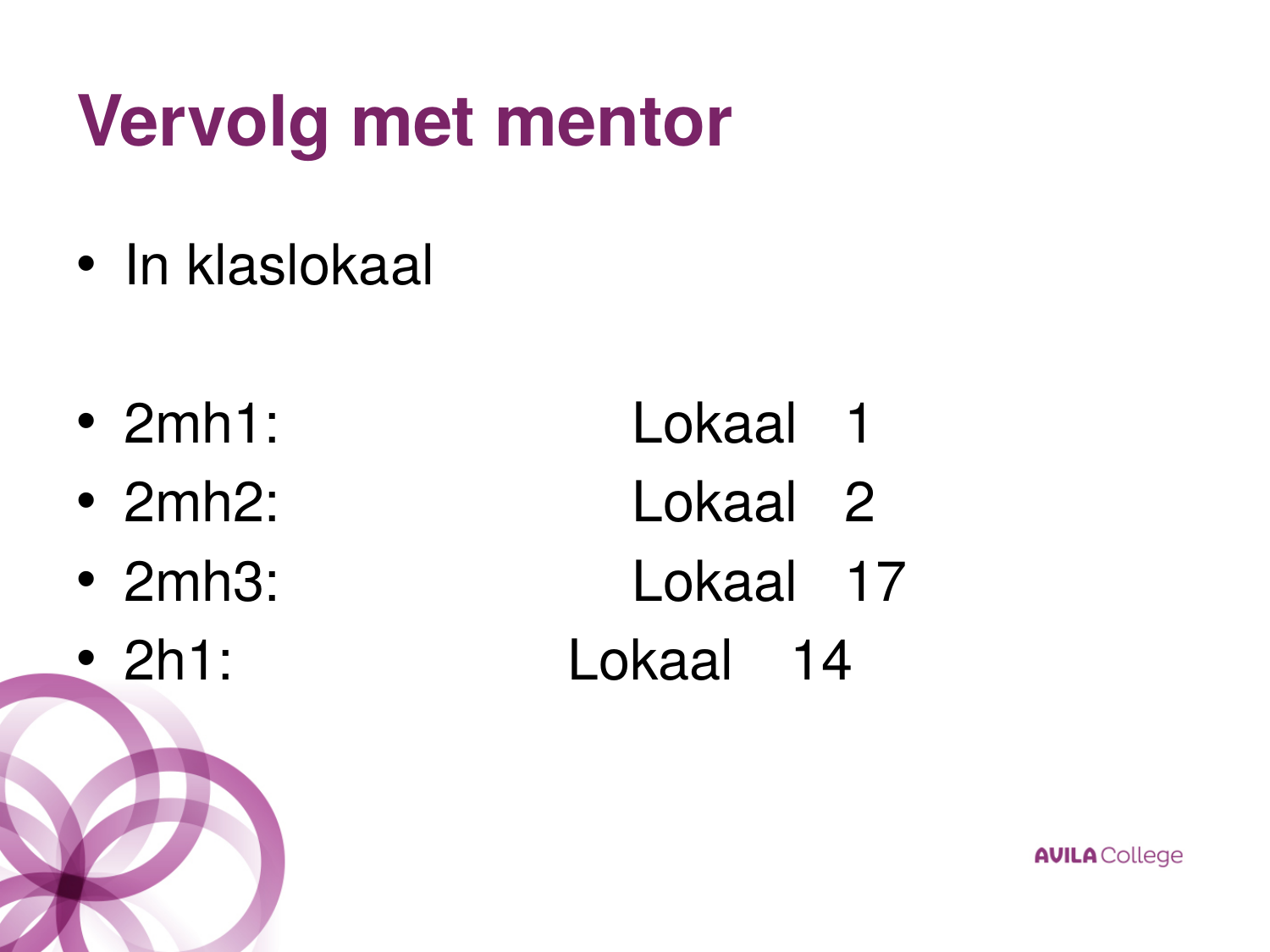

# Vervolg met mentor
In klaslokaal

2mh1:			Lokaal   1
2mh2: 			Lokaal   2
2mh3: 			Lokaal   17
2h1:			    Lokaal	  14